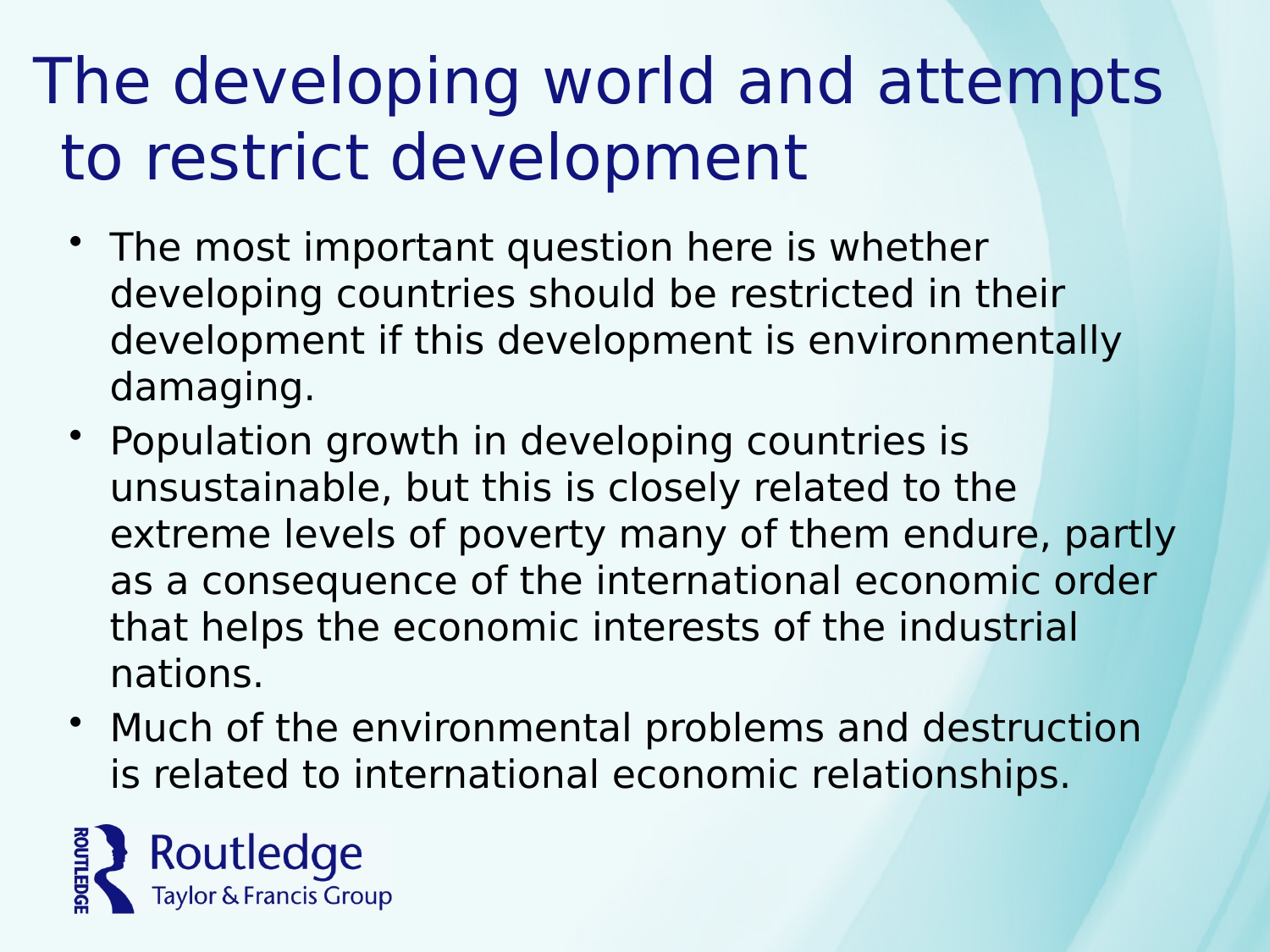

# The developing world and attempts to restrict development
The most important question here is whether developing countries should be restricted in their development if this development is environmentally damaging.
Population growth in developing countries is unsustainable, but this is closely related to the extreme levels of poverty many of them endure, partly as a consequence of the international economic order that helps the economic interests of the industrial nations.
Much of the environmental problems and destruction is related to international economic relationships.